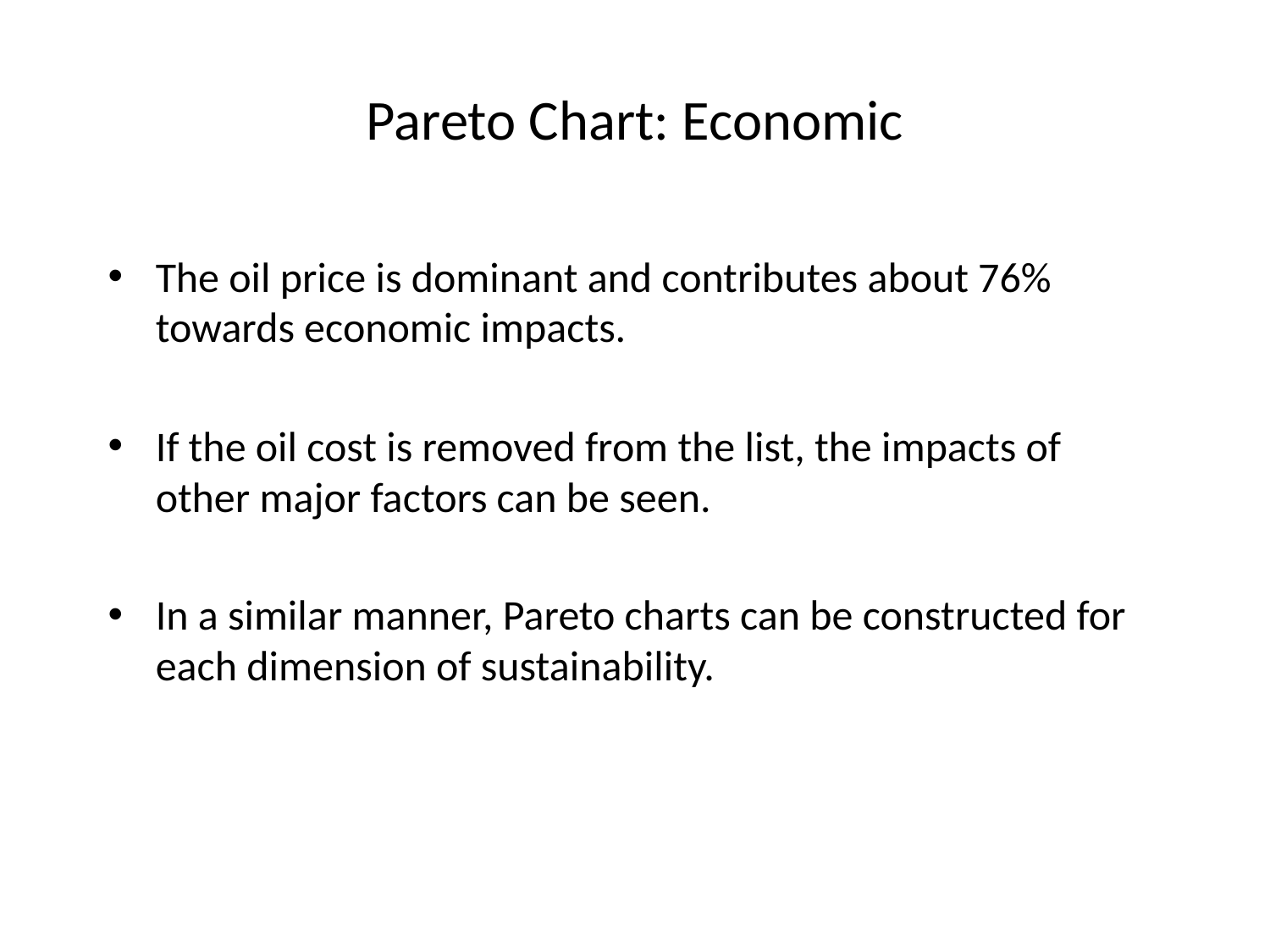

# Pareto Chart: Economic
The oil price is dominant and contributes about 76% towards economic impacts.

If the oil cost is removed from the list, the impacts of other major factors can be seen.

In a similar manner, Pareto charts can be constructed for each dimension of sustainability.